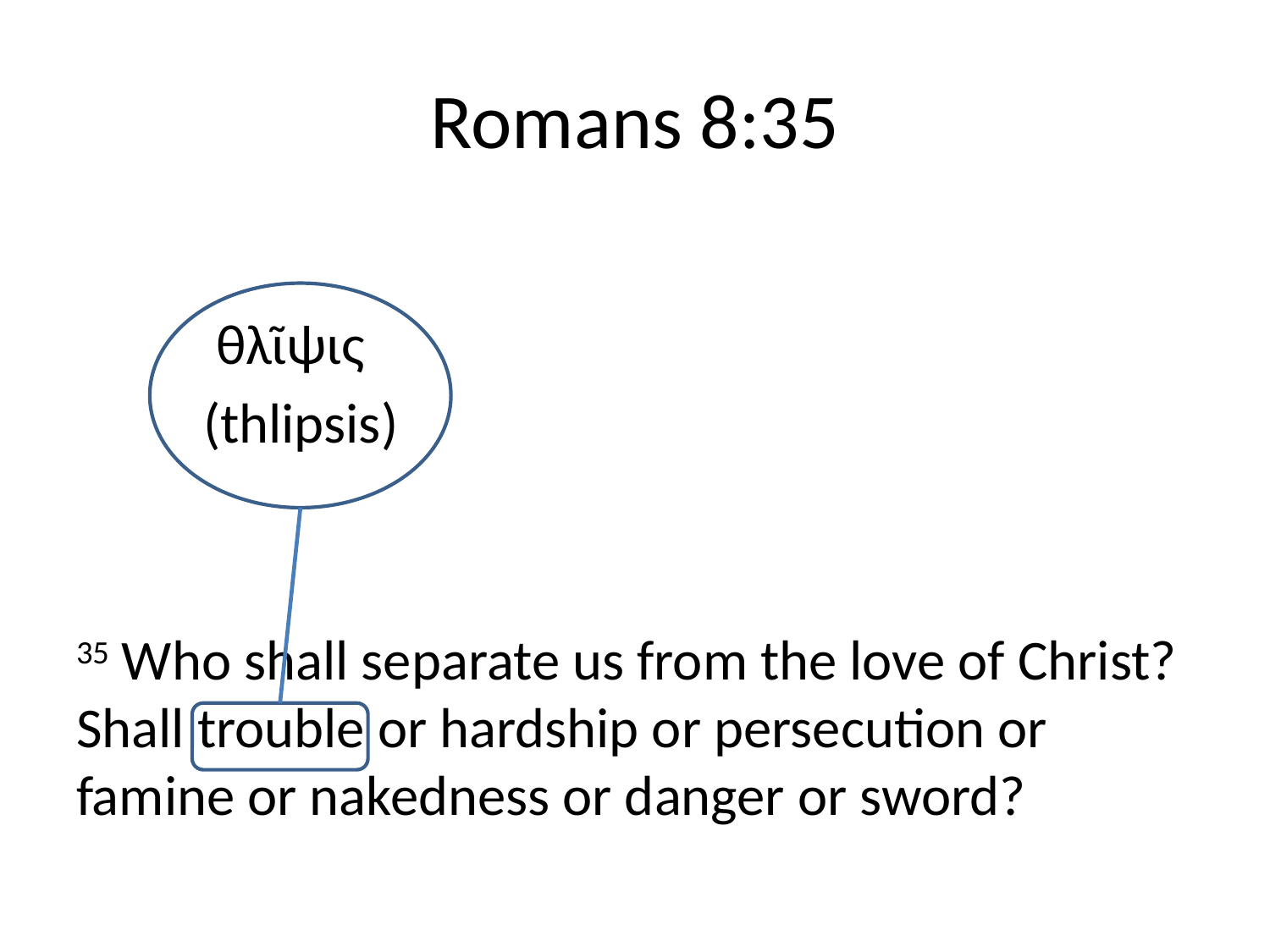

# Romans 8:35

	 θλῖψις
	(thlipsis)

35 Who shall separate us from the love of Christ? Shall trouble or hardship or persecution or famine or nakedness or danger or sword?